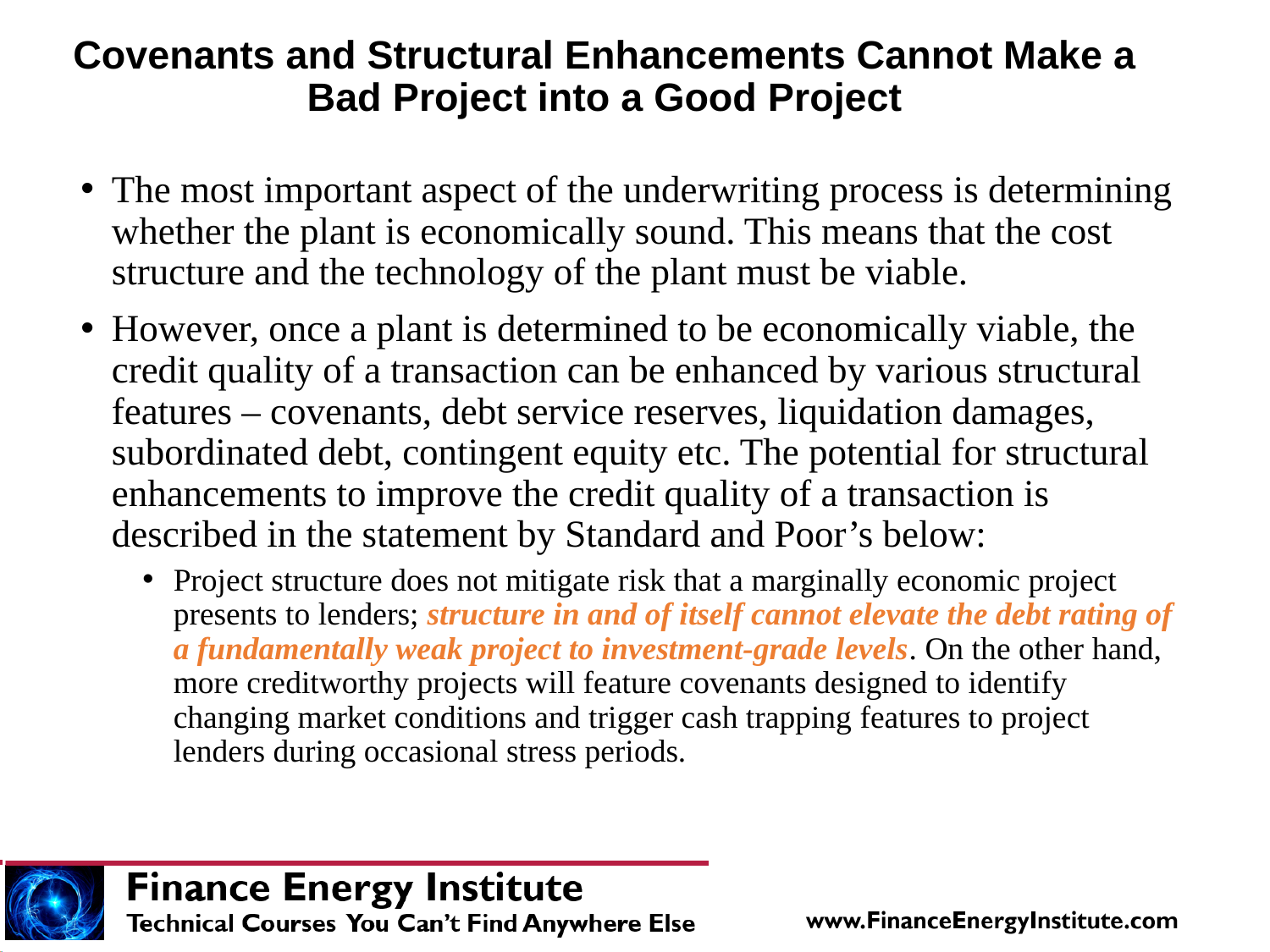

# Covenants and Structural Enhancements Cannot Make a Bad Project into a Good Project
The most important aspect of the underwriting process is determining whether the plant is economically sound. This means that the cost structure and the technology of the plant must be viable.
However, once a plant is determined to be economically viable, the credit quality of a transaction can be enhanced by various structural features – covenants, debt service reserves, liquidation damages, subordinated debt, contingent equity etc. The potential for structural enhancements to improve the credit quality of a transaction is described in the statement by Standard and Poor’s below:
Project structure does not mitigate risk that a marginally economic project presents to lenders; structure in and of itself cannot elevate the debt rating of a fundamentally weak project to investment-grade levels. On the other hand, more creditworthy projects will feature covenants designed to identify changing market conditions and trigger cash trapping features to project lenders during occasional stress periods.